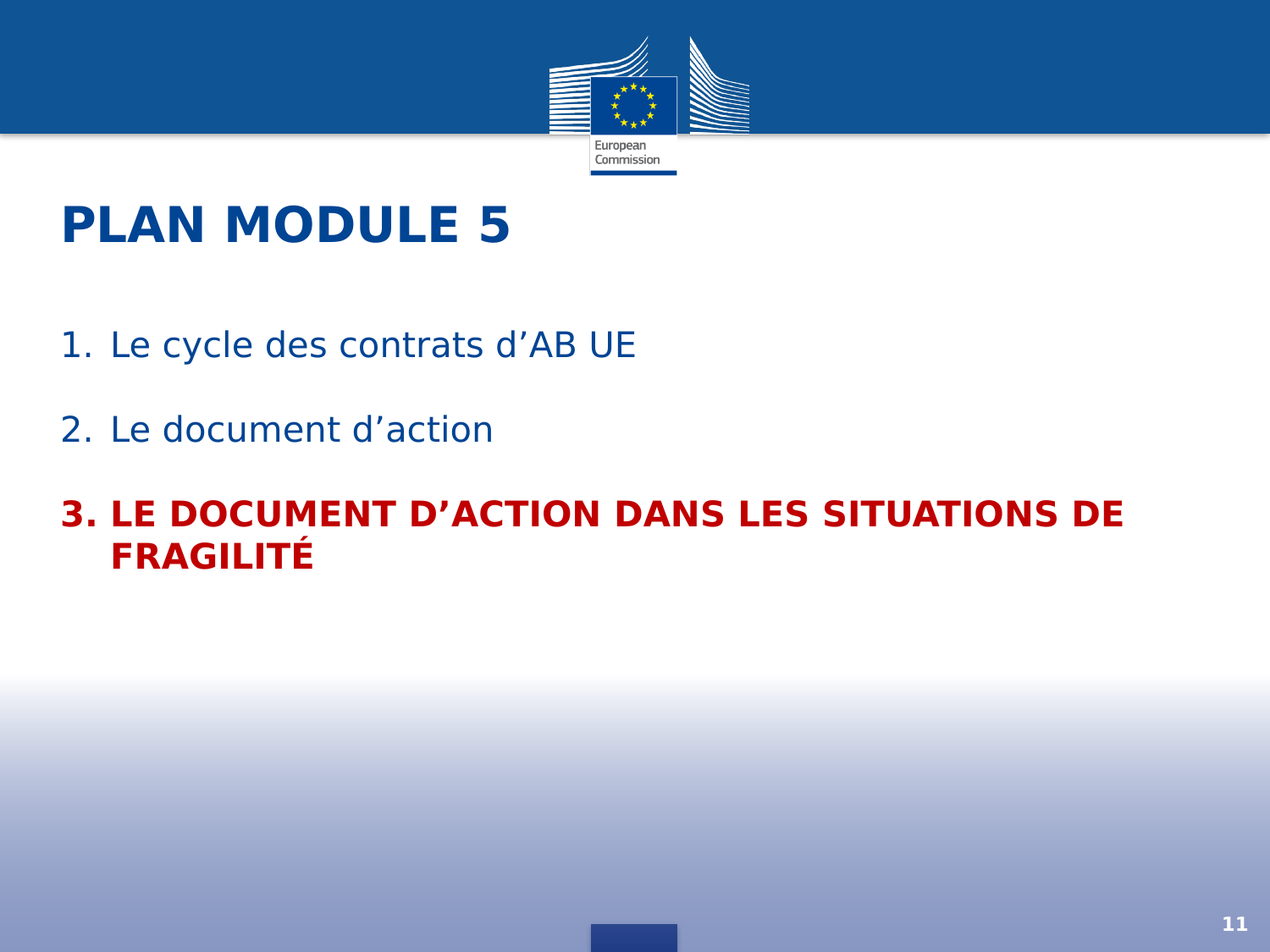

# Plan Module 5
Le cycle des contrats d’AB UE
Le document d’action
Le document d’action dans les situations de fragilité

11